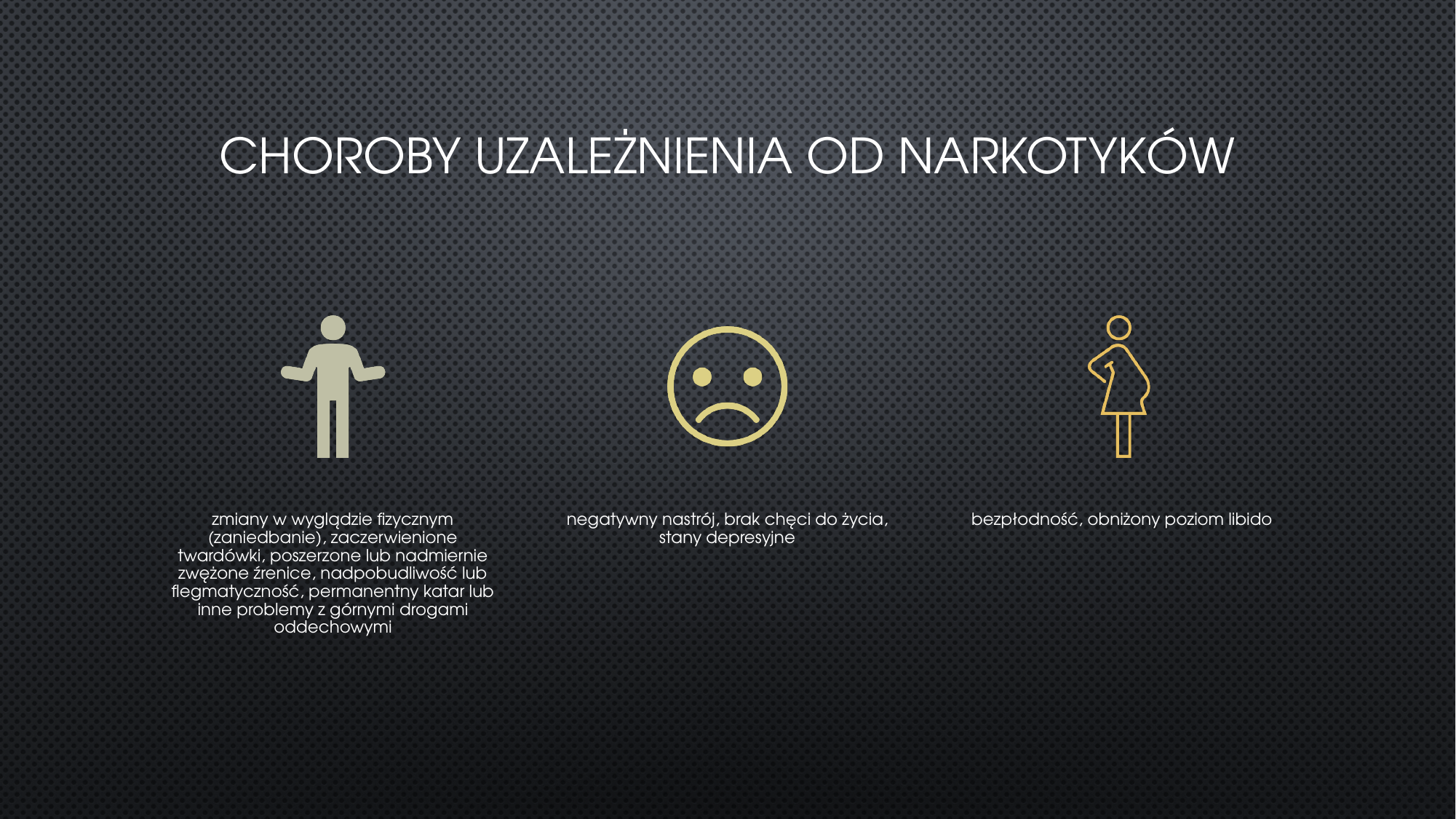

# Choroby uzależnienia od narkotyków
zmiany w wyglądzie fizycznym (zaniedbanie), zaczerwienione twardówki, poszerzone lub nadmiernie zwężone źrenice, nadpobudliwość lub flegmatyczność, permanentny katar lub inne problemy z górnymi drogami oddechowymi
negatywny nastrój, brak chęci do życia, stany depresyjne
bezpłodność, obniżony poziom libido